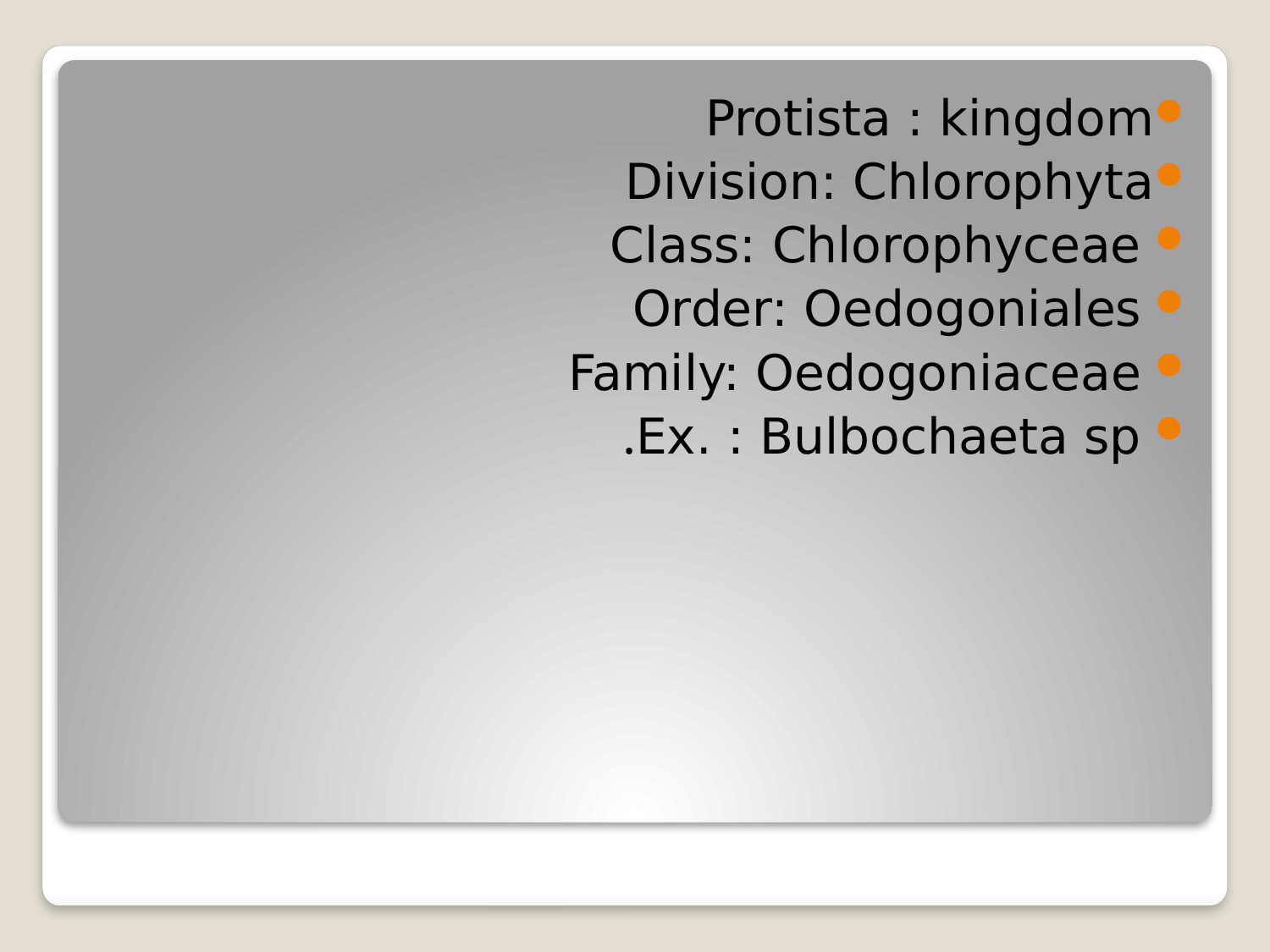

Protista : kingdom
Division: Chlorophyta
 Class: Chlorophyceae
 Order: Oedogoniales
 Family: Oedogoniaceae
 Ex. : Bulbochaeta sp.